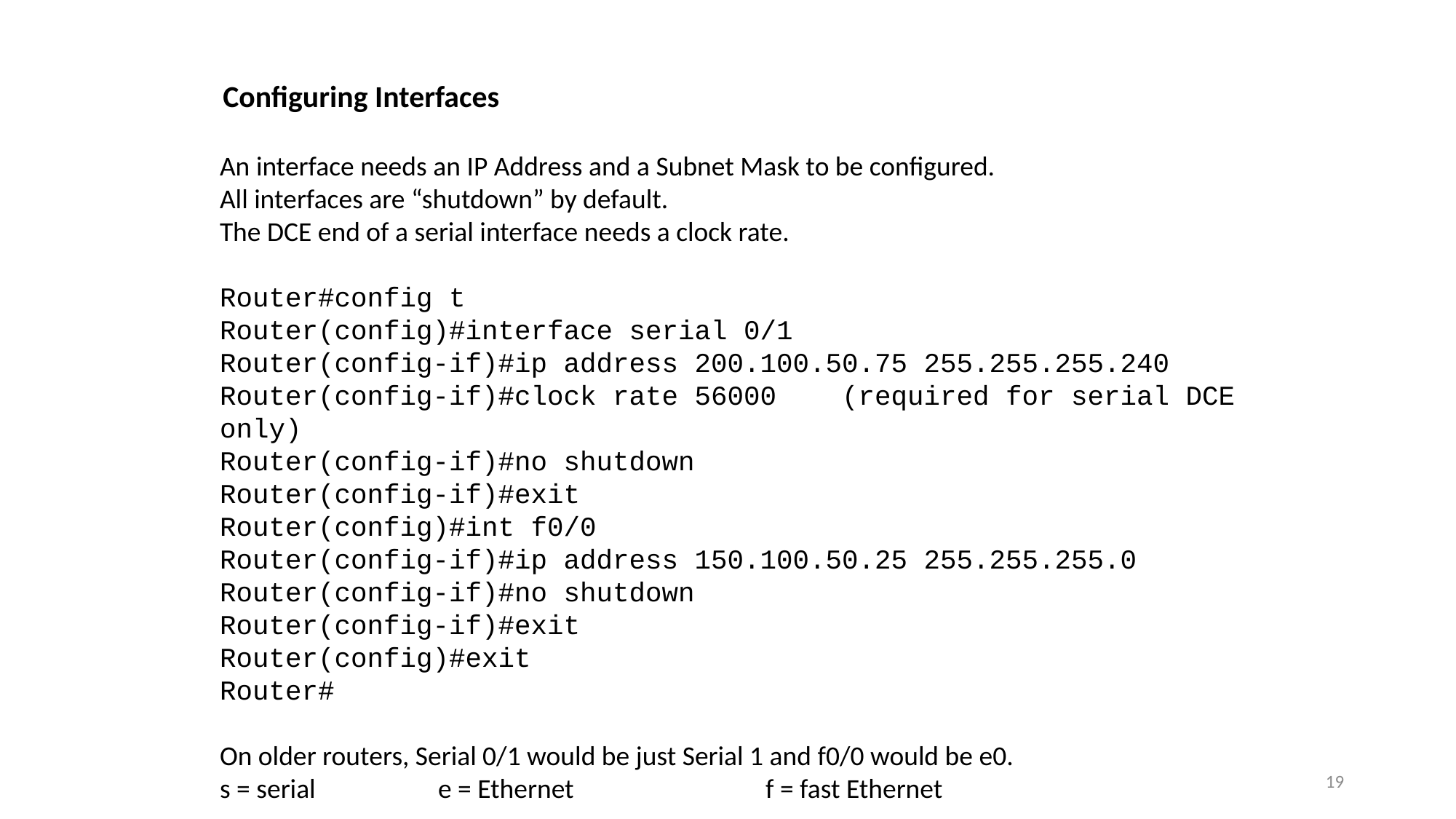

# Configuring Interfaces
An interface needs an IP Address and a Subnet Mask to be configured.
All interfaces are “shutdown” by default.
The DCE end of a serial interface needs a clock rate.

Router#config t
Router(config)#interface serial 0/1
Router(config-if)#ip address 200.100.50.75 255.255.255.240
Router(config-if)#clock rate 56000    (required for serial DCE only)
Router(config-if)#no shutdown
Router(config-if)#exit
Router(config)#int f0/0
Router(config-if)#ip address 150.100.50.25 255.255.255.0
Router(config-if)#no shutdown
Router(config-if)#exit
Router(config)#exit
Router#

On older routers, Serial 0/1 would be just Serial 1 and f0/0 would be e0.
s = serial		e = Ethernet		f = fast Ethernet
19